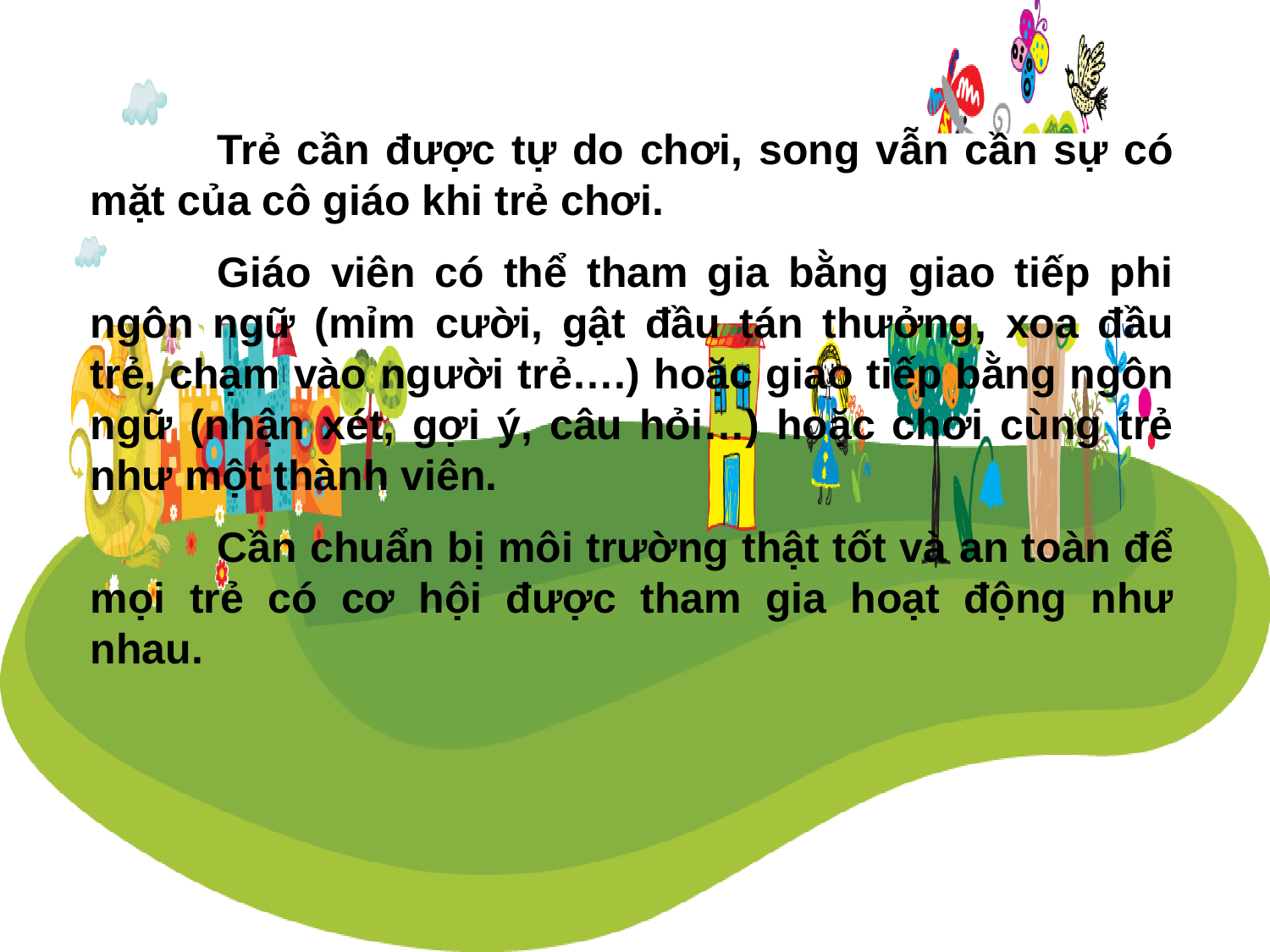

Trẻ cần được tự do chơi, song vẫn cần sự có mặt của cô giáo khi trẻ chơi.
	Giáo viên có thể tham gia bằng giao tiếp phi ngôn ngữ (mỉm cười, gật đầu tán thưởng, xoa đầu trẻ, chạm vào người trẻ….) hoặc giao tiếp bằng ngôn ngữ (nhận xét, gợi ý, câu hỏi…) hoặc chơi cùng trẻ như một thành viên.
	Cần chuẩn bị môi trường thật tốt và an toàn để mọi trẻ có cơ hội được tham gia hoạt động như nhau.